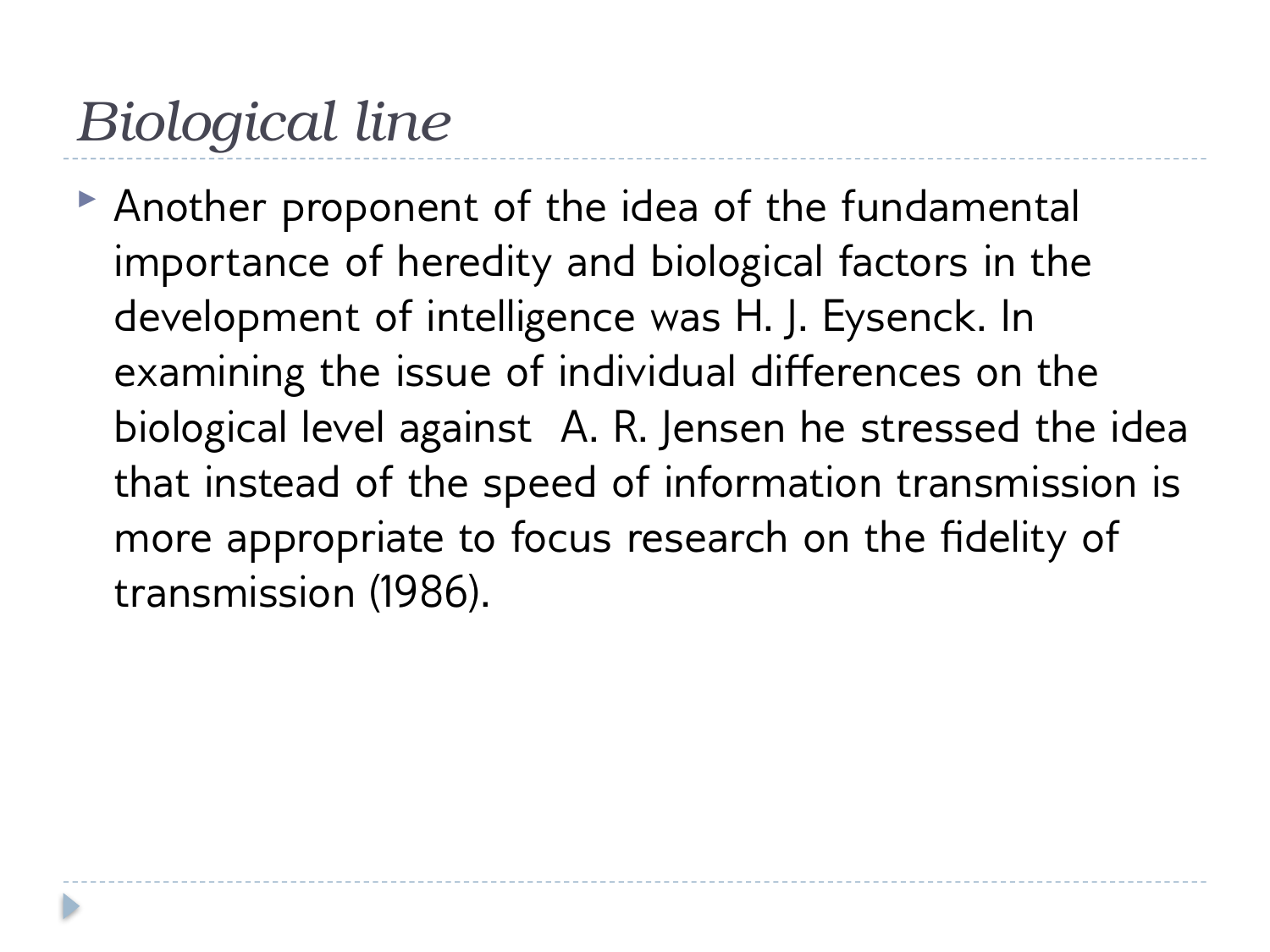

# Biological line
Another proponent of the idea of the fundamental importance of heredity and biological factors in the development of intelligence was H. J. Eysenck. In examining the issue of individual differences on the biological level against  A. R. Jensen he stressed the idea that instead of the speed of information transmission is more appropriate to focus research on the fidelity of transmission (1986).